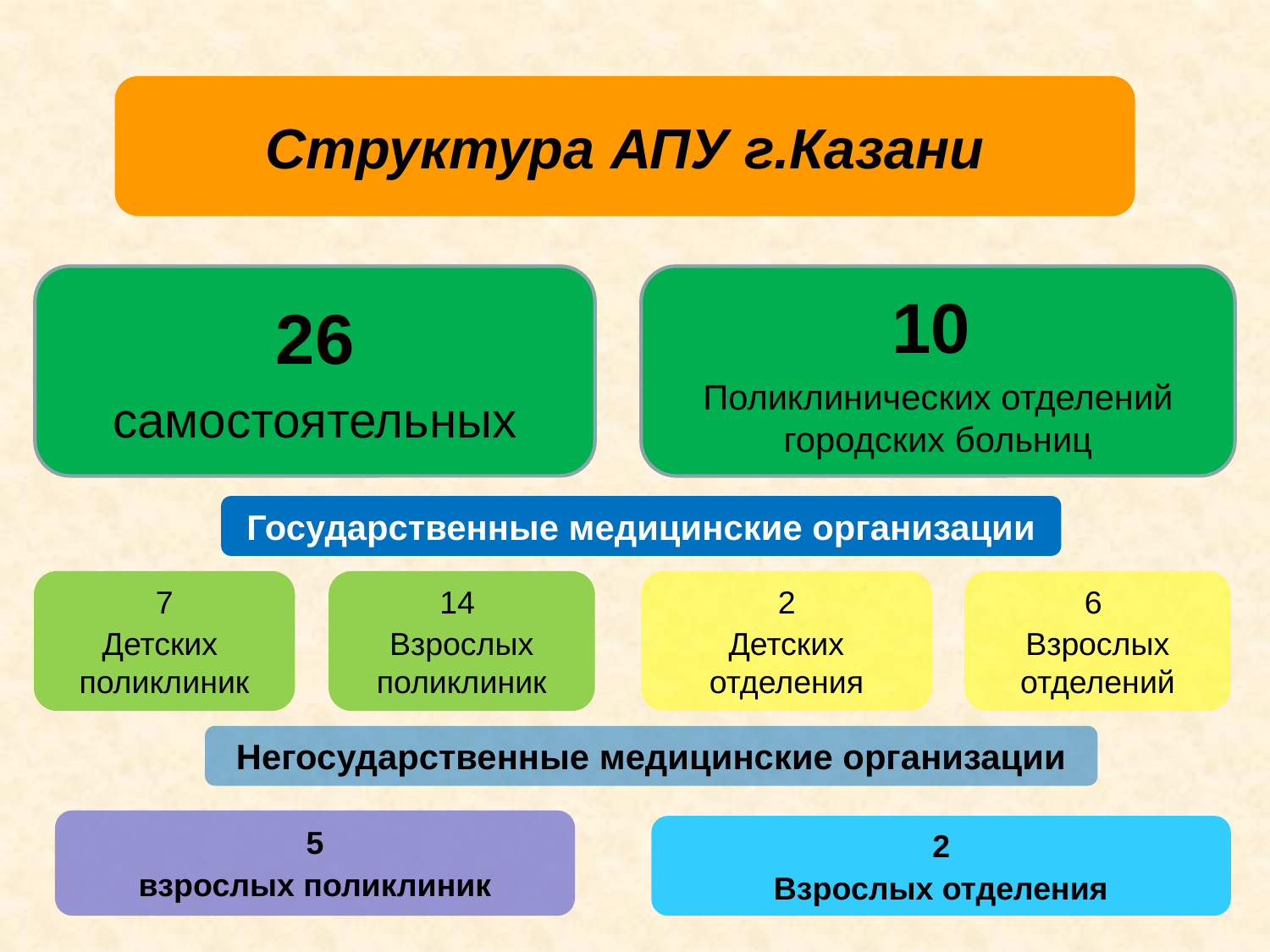

Структура АПУ г.Казани
26
самостоятельных
10
Поликлинических отделений городских больниц
Государственные медицинские организации
7
Детских  поликлиник
14
Взрослых поликлиник
2
Детских отделения
6
Взрослых отделений
Негосударственные медицинские организации
5
взрослых поликлиник
2
Взрослых отделения